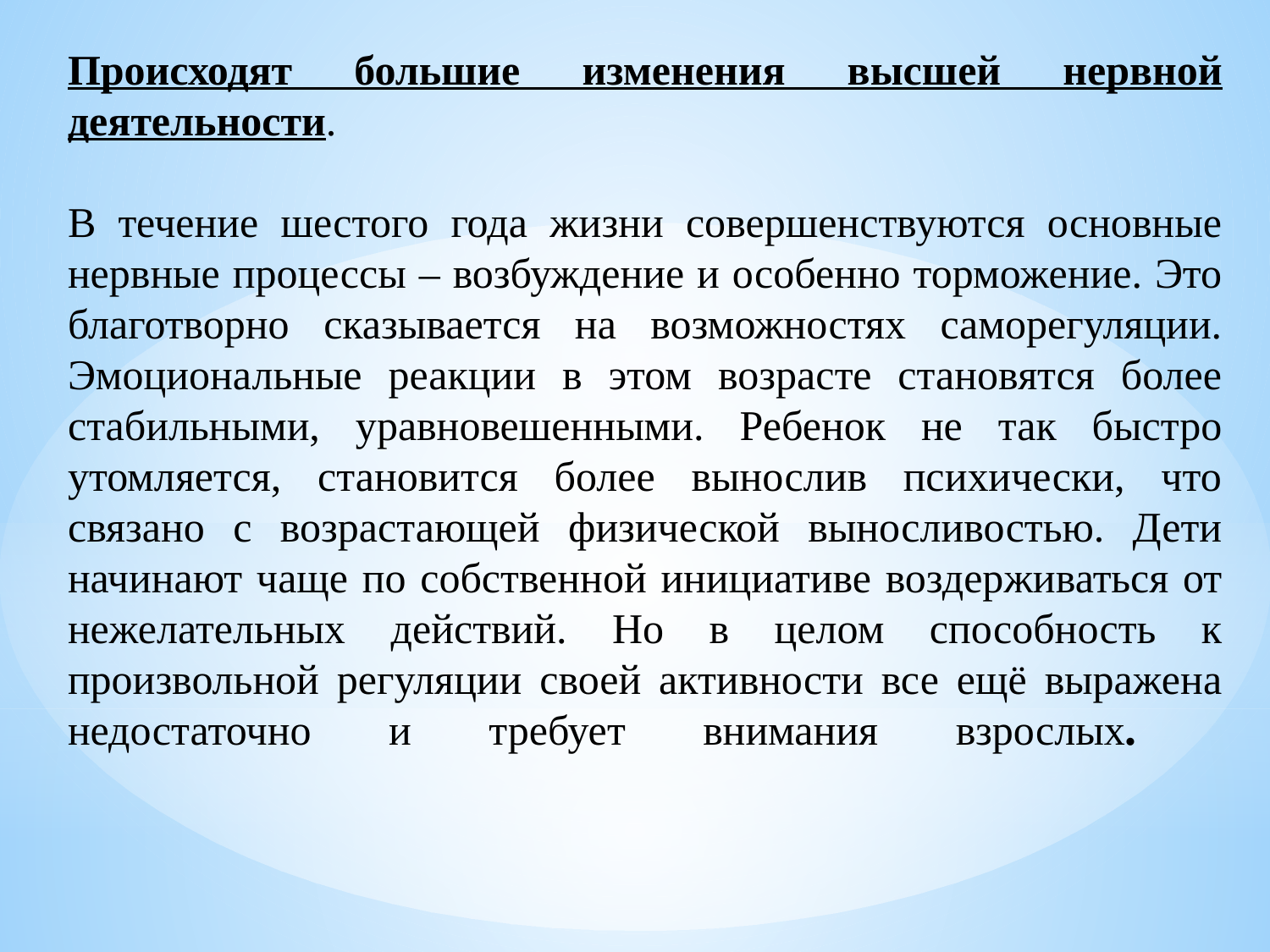

# Происходят большие изменения высшей нервной деятельности. В течение шестого года жизни совершенствуются основные нервные процессы – возбуждение и особенно торможение. Это благотворно сказывается на возможностях саморегуляции. Эмоциональные реакции в этом возрасте становятся более стабильными, уравновешенными. Ребенок не так быстро утомляется, становится более вынослив психически, что связано с возрастающей физической выносливостью. Дети начинают чаще по собственной инициативе воздерживаться от нежелательных действий. Но в целом способность к произвольной регуляции своей активности все ещё выражена недостаточно и требует внимания взрослых.